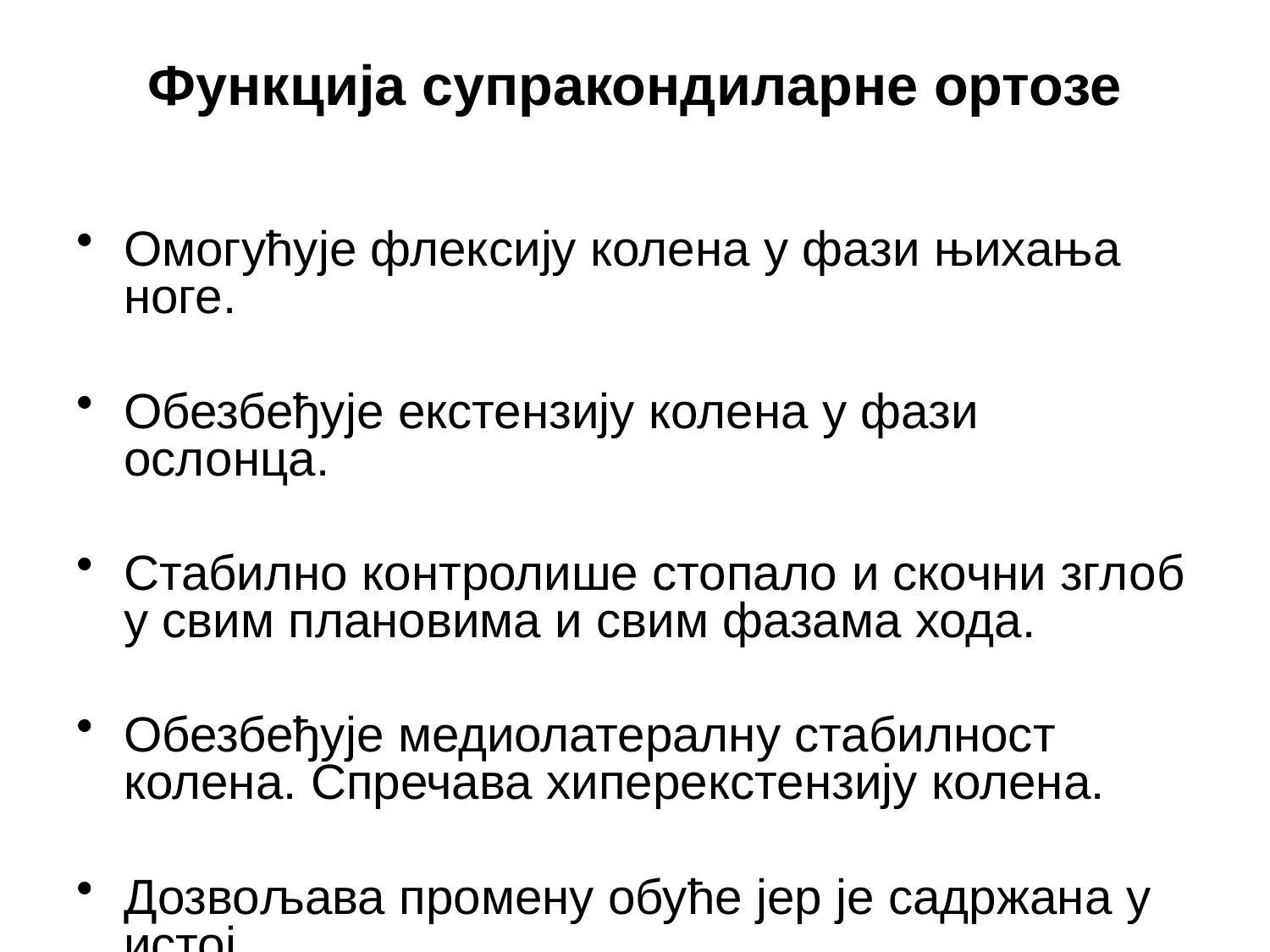

# Функција супракондиларне ортозе
Омогућује флексију колена у фази њихања ноге.

Обезбеђује екстензију колена у фази ослонца.

Стабилно контролише стопало и скочни зглоб у свим плановима и свим фазама хода.

Обезбеђује медиолатералну стабилност колена. Спречава хиперекстензију колена.

Дозвољава промену обуће јер је садржана у истој.